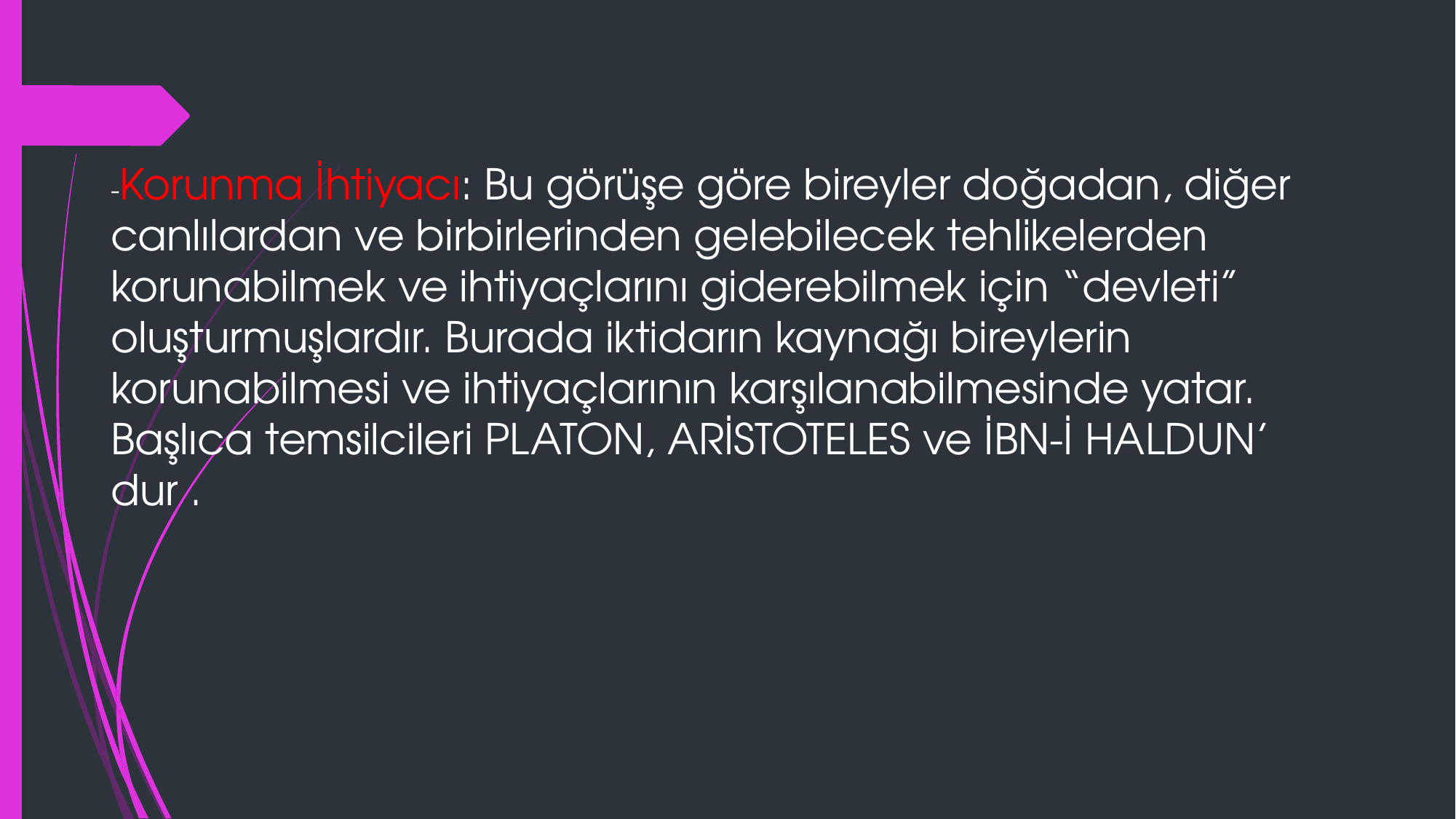

-Korunma İhtiyacı: Bu görüşe göre bireyler doğadan, diğer canlılardan ve birbirlerinden gelebilecek tehlikelerden korunabilmek ve ihtiyaçlarını giderebilmek için “devleti” oluşturmuşlardır. Burada iktidarın kaynağı bireylerin korunabilmesi ve ihtiyaçlarının karşılanabilmesinde yatar. Başlıca temsilcileri PLATON, ARİSTOTELES ve İBN-İ HALDUN’ dur .